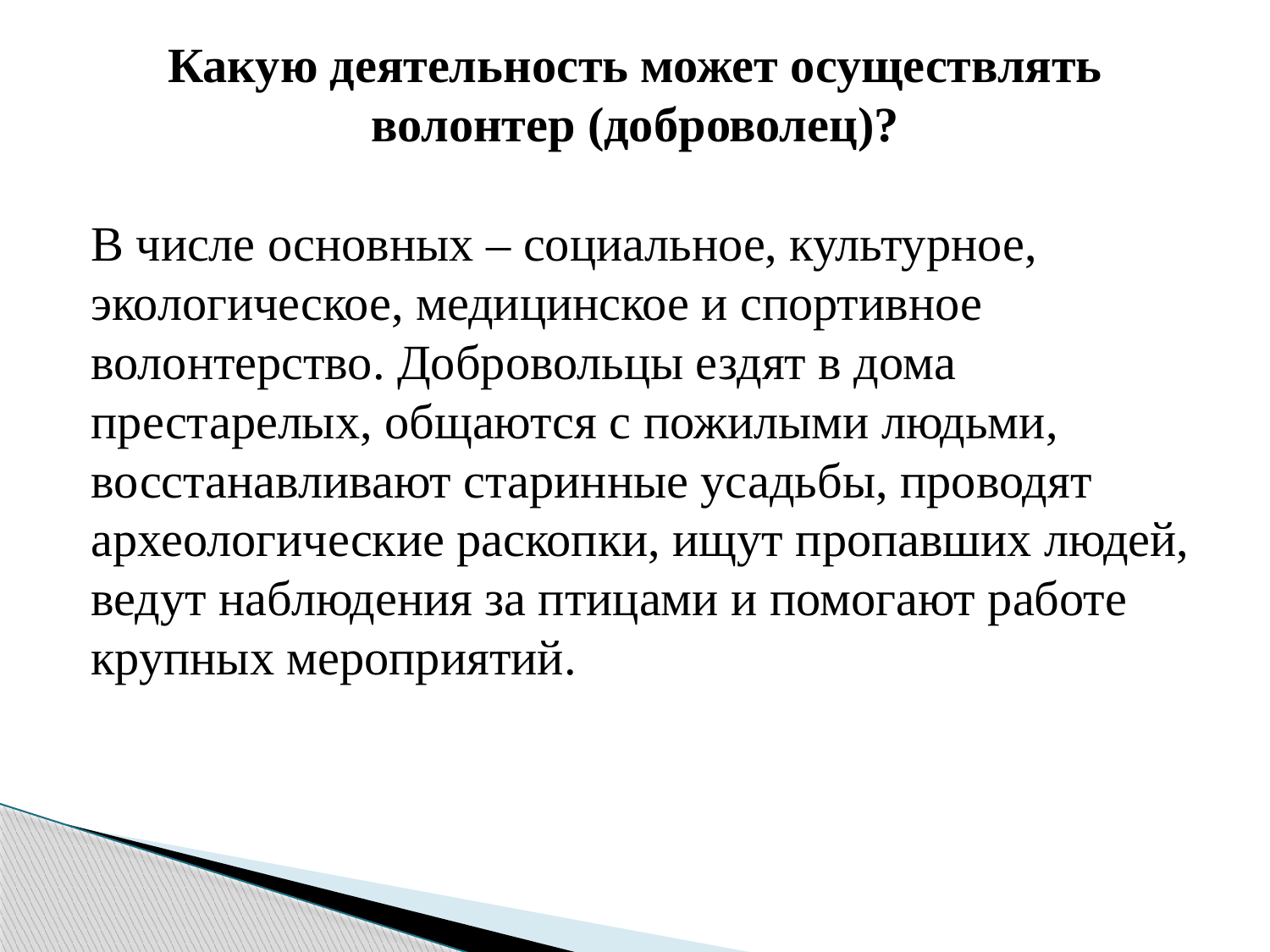

# Какую деятельность может осуществлять волонтер (доброволец)?
В числе основных – социальное, культурное, экологическое, медицинское и спортивное волонтерство. Добровольцы ездят в дома престарелых, общаются с пожилыми людьми, восстанавливают старинные усадьбы, проводят археологические раскопки, ищут пропавших людей, ведут наблюдения за птицами и помогают работе крупных мероприятий.